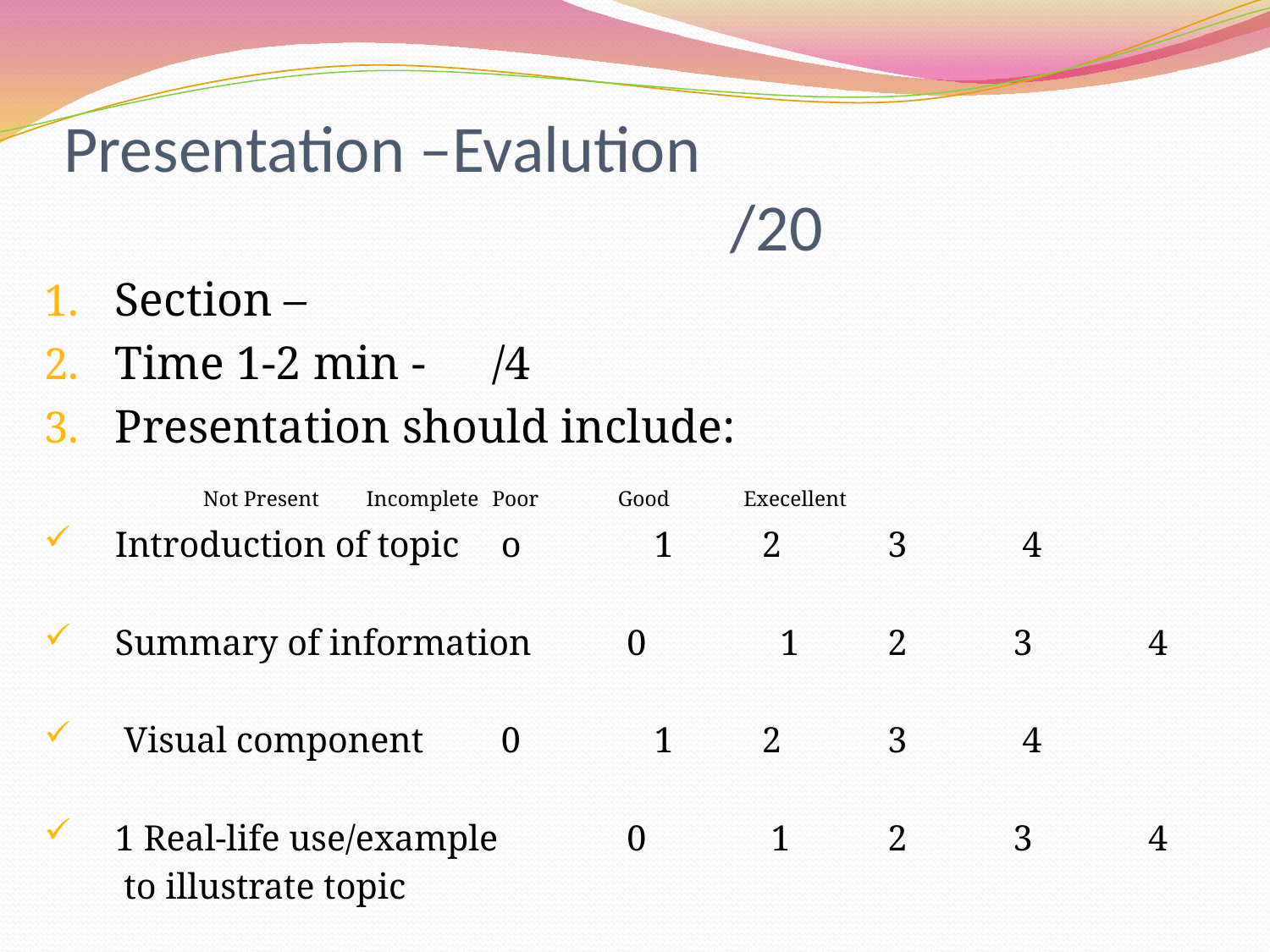

# Presentation –Evalution /20
Section –
Time 1-2 min -		/4
Presentation should include:
				                Not Present	Incomplete	Poor	Good	Execellent
Introduction of topic	 o	    1	  2	  3	   4

Summary of information 	 0	    1	  2	  3	   4

 Visual component		 0	    1	  2	  3	   4

1 Real-life use/example	 0	   1	  2	  3	   4
	 to illustrate topic